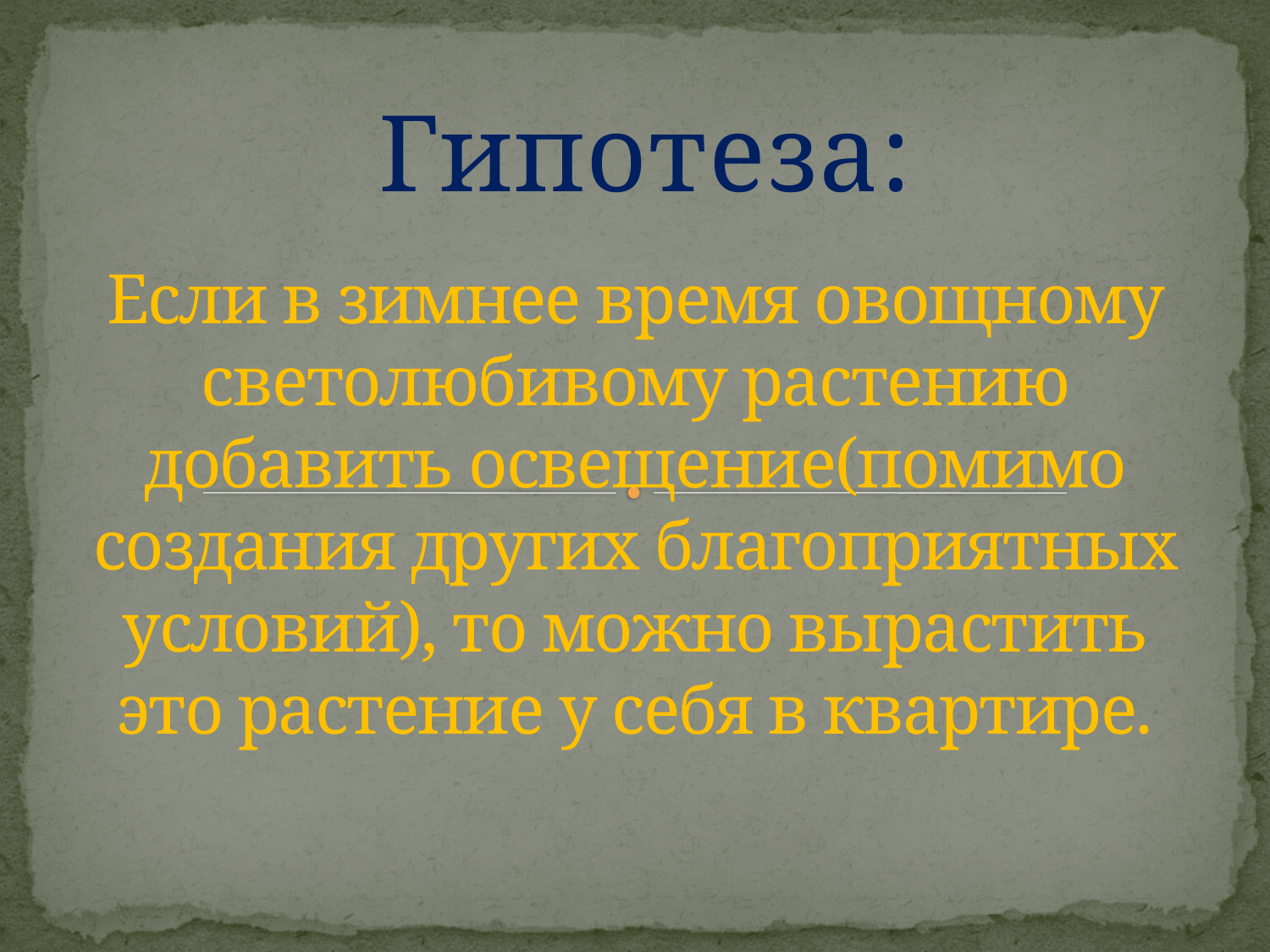

Гипотеза:
# Если в зимнее время овощному светолюбивому растению добавить освещение(помимо создания других благоприятных условий), то можно вырастить это растение у себя в квартире.